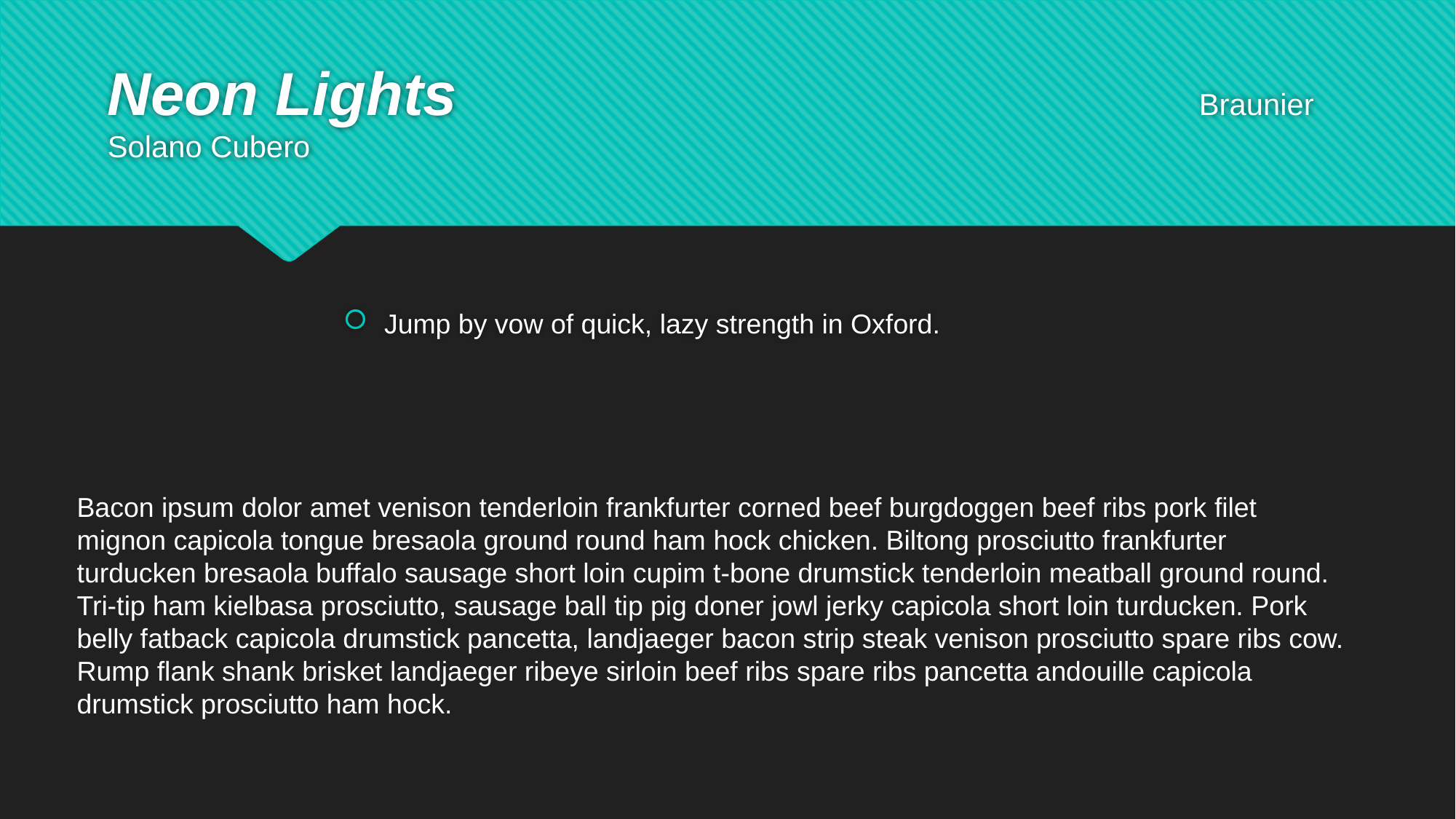

# Neon Lights							Braunier Solano Cubero
Jump by vow of quick, lazy strength in Oxford.
Bacon ipsum dolor amet venison tenderloin frankfurter corned beef burgdoggen beef ribs pork filet mignon capicola tongue bresaola ground round ham hock chicken. Biltong prosciutto frankfurter turducken bresaola buffalo sausage short loin cupim t-bone drumstick tenderloin meatball ground round. Tri-tip ham kielbasa prosciutto, sausage ball tip pig doner jowl jerky capicola short loin turducken. Pork belly fatback capicola drumstick pancetta, landjaeger bacon strip steak venison prosciutto spare ribs cow. Rump flank shank brisket landjaeger ribeye sirloin beef ribs spare ribs pancetta andouille capicola drumstick prosciutto ham hock.